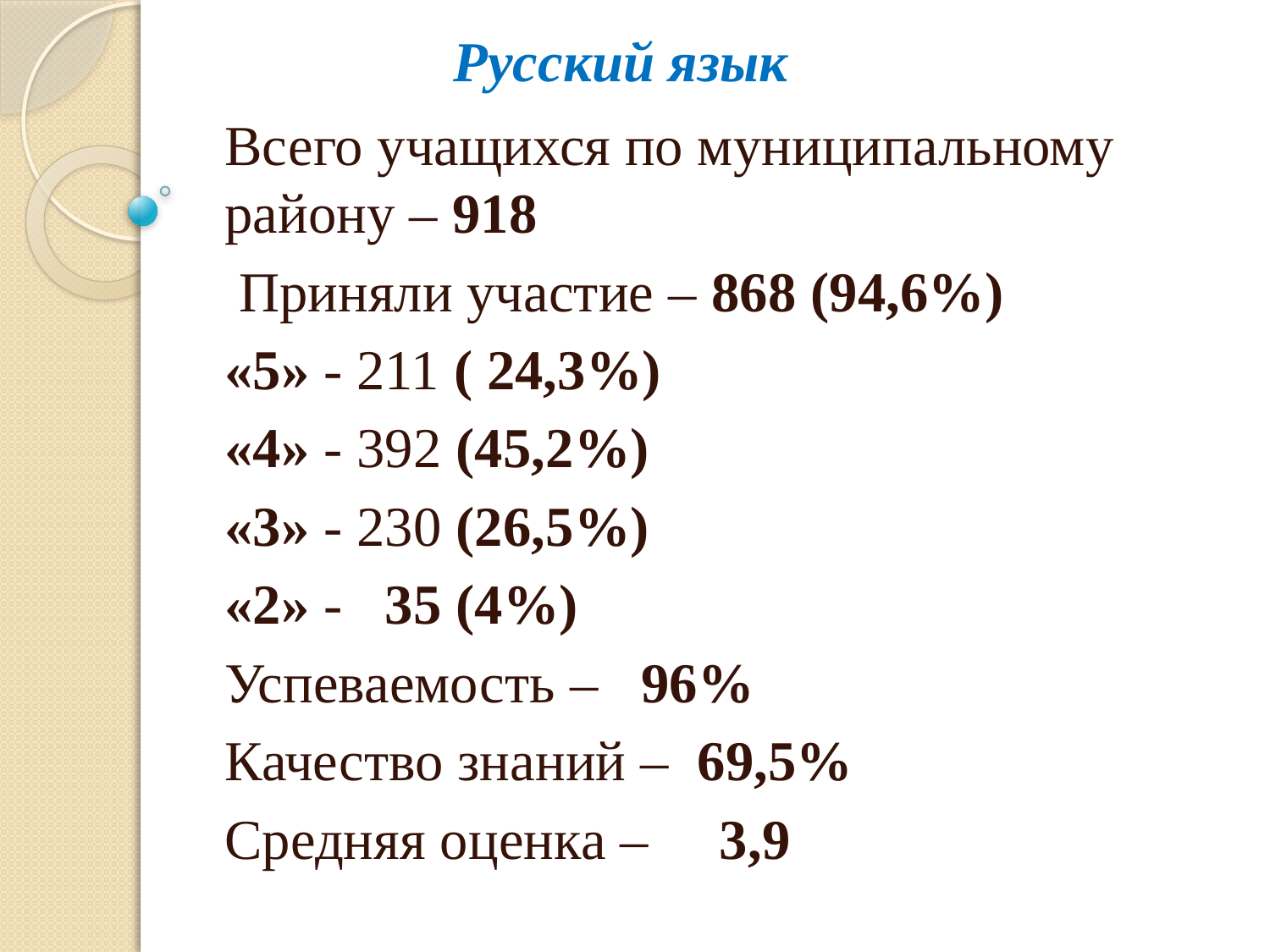

# Русский язык
Всего учащихся по муниципальному району – 918
 Приняли участие – 868 (94,6%)
«5» - 211 ( 24,3%)
«4» - 392 (45,2%)
«3» - 230 (26,5%)
«2» -   35 (4%)
Успеваемость –   96%
Качество знаний –  69,5%
Средняя оценка –     3,9